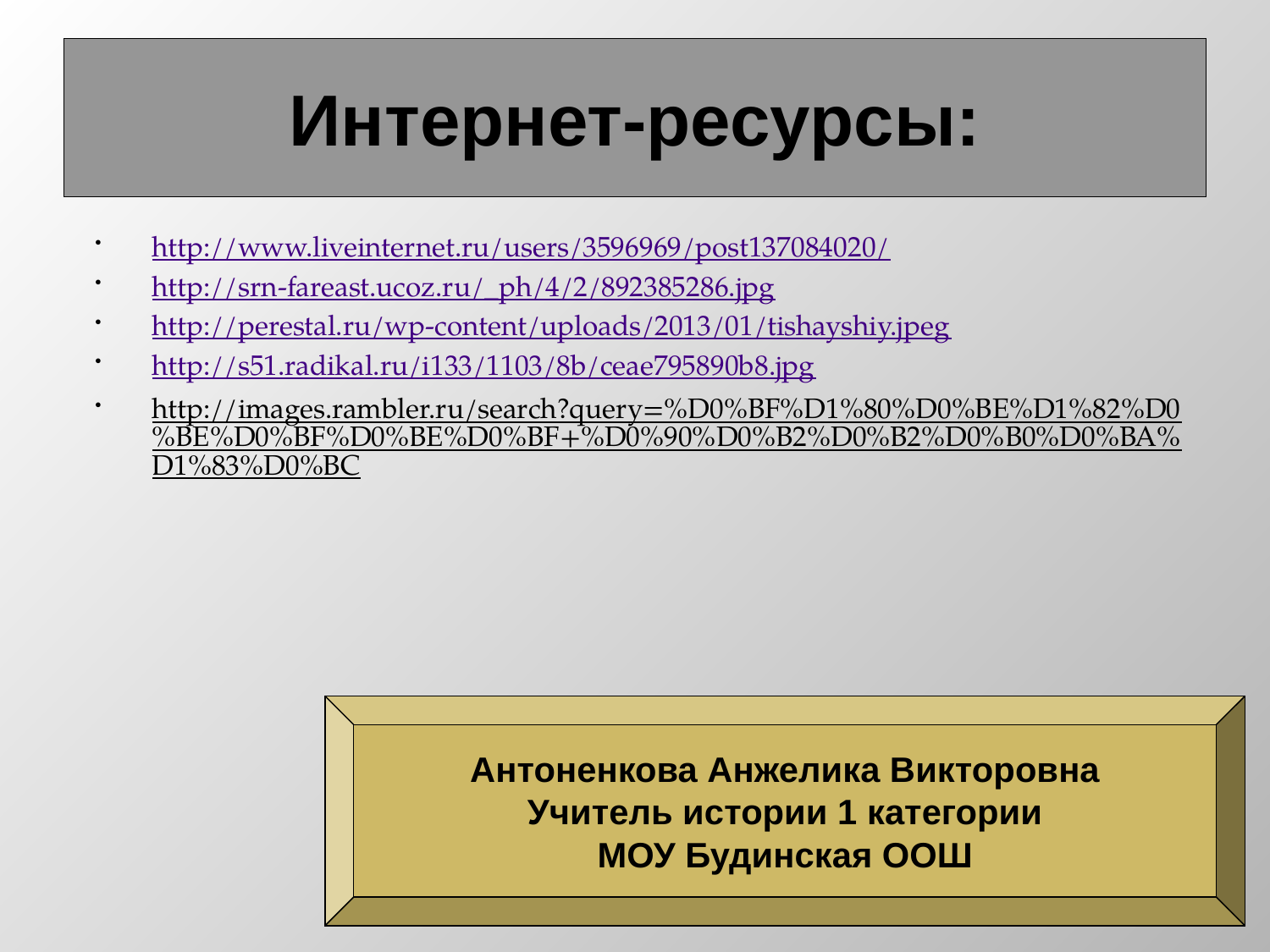

Интернет-ресурсы:
http://www.liveinternet.ru/users/3596969/post137084020/
http://srn-fareast.ucoz.ru/_ph/4/2/892385286.jpg
http://perestal.ru/wp-content/uploads/2013/01/tishayshiy.jpeg
http://s51.radikal.ru/i133/1103/8b/ceae795890b8.jpg
http://images.rambler.ru/search?query=%D0%BF%D1%80%D0%BE%D1%82%D0%BE%D0%BF%D0%BE%D0%BF+%D0%90%D0%B2%D0%B2%D0%B0%D0%BA%D1%83%D0%BC

Антоненкова Анжелика Викторовна
Учитель истории 1 категории
МОУ Будинская ООШ